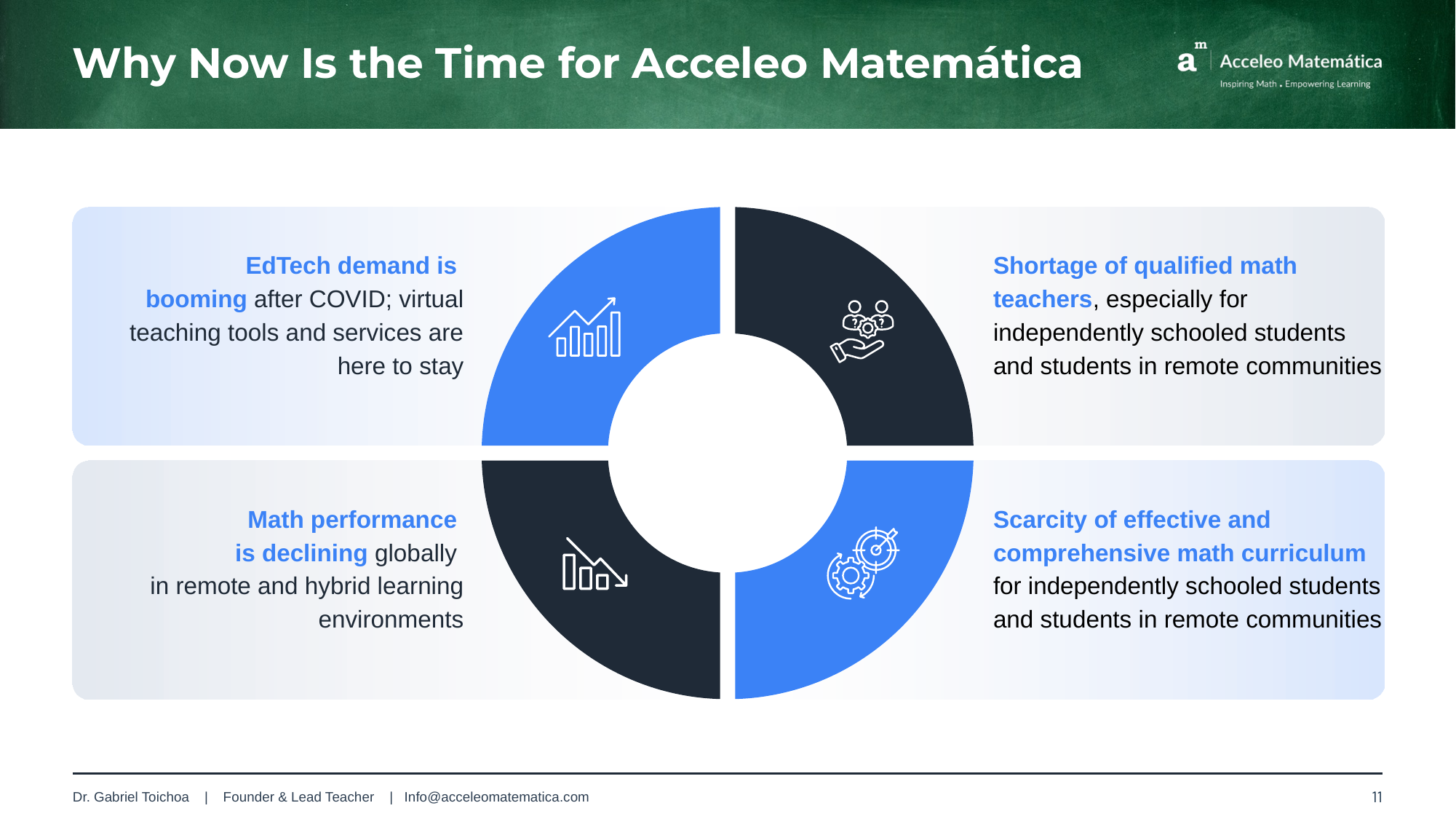

# Why Now Is the Time for Acceleo Matemática

EdTech demand is
booming after COVID; virtual teaching tools and services are here to stay
Shortage of qualified math teachers, especially for independently schooled students and students in remote communities

Math performance
is declining globally
in remote and hybrid learning environments
Scarcity of effective and comprehensive math curriculum for independently schooled students and students in remote communities

11